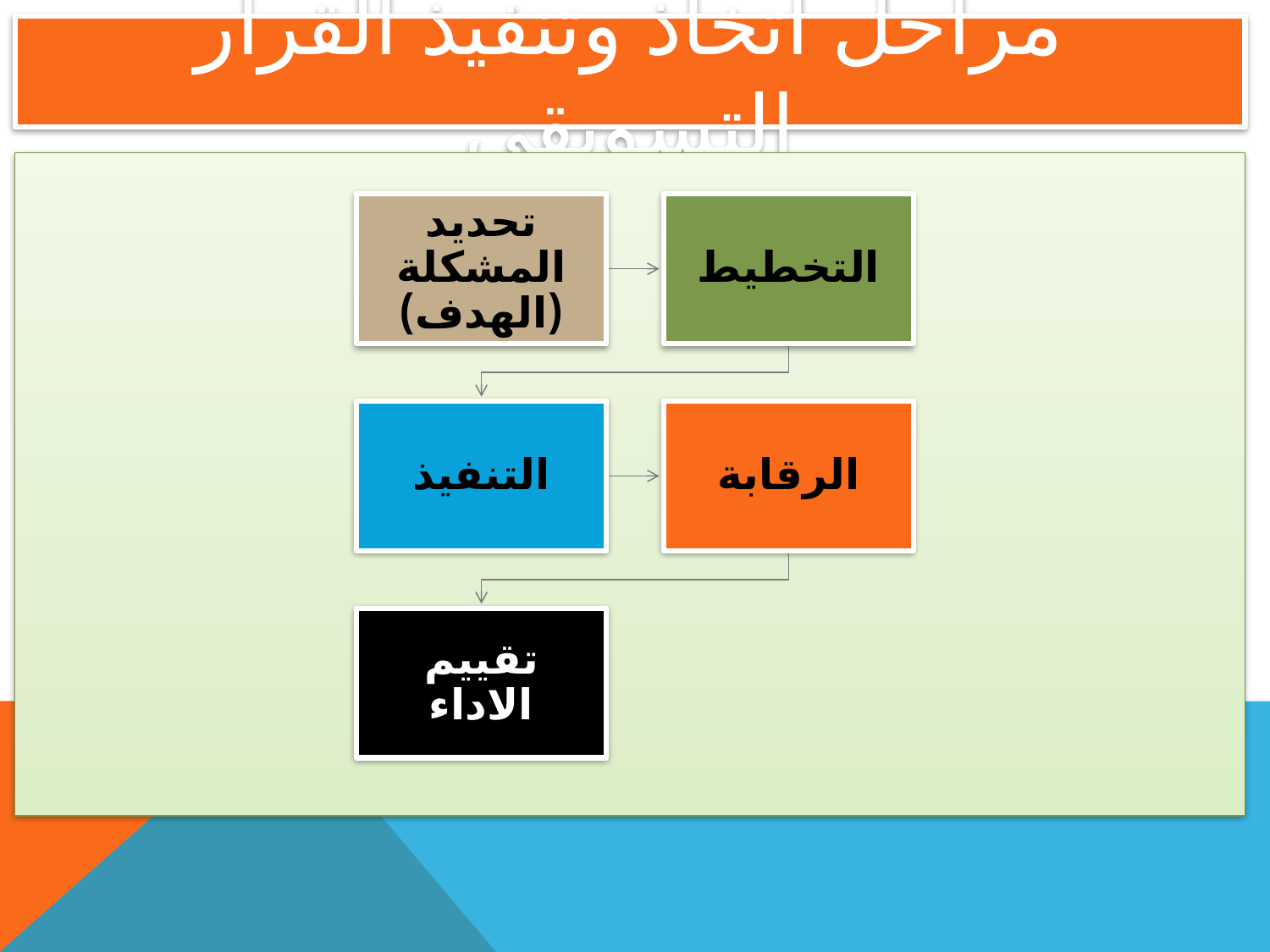

# مراحل اتخاذ وتنفيذ القرار التسويقي

تحديد المشكلة (الهدف)

التخطيط

التنفيذ

الرقابة
تقييم الاداء